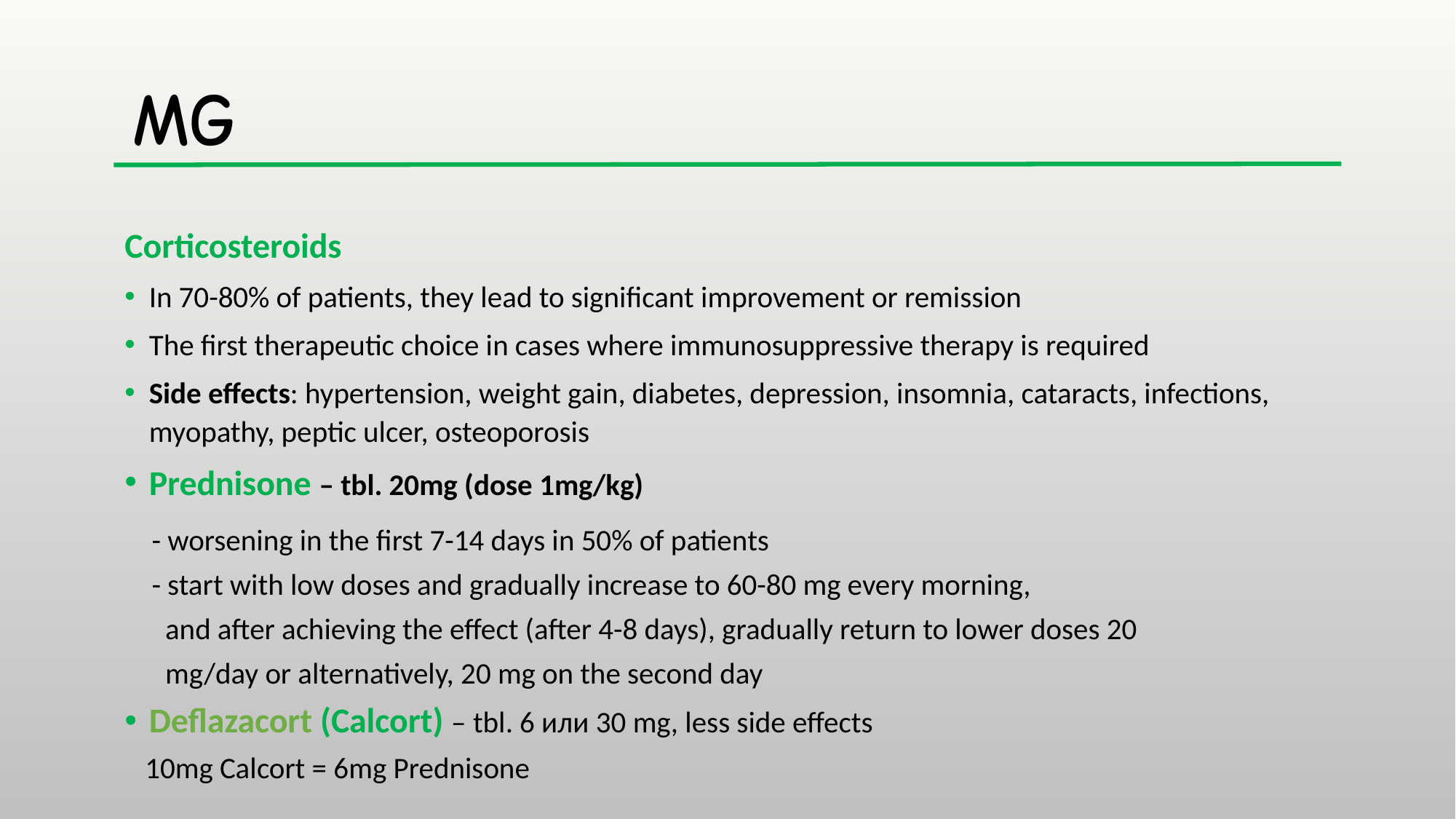

# MG
Corticosteroids
In 70-80% of patients, they lead to significant improvement or remission
The first therapeutic choice in cases where immunosuppressive therapy is required
Side effects: hypertension, weight gain, diabetes, depression, insomnia, cataracts, infections, myopathy, peptic ulcer, osteoporosis
Prednisone – tbl. 20mg (dose 1mg/kg)
    - worsening in the first 7-14 days in 50% of patients
    - start with low doses and gradually increase to 60-80 mg every morning,
      and after achieving the effect (after 4-8 days), gradually return to lower doses 20
      mg/day or alternatively, 20 mg on the second day
Deflazacort (Calcort) – tbl. 6 или 30 mg, less side effects
   10mg Calcort = 6mg Prednisone